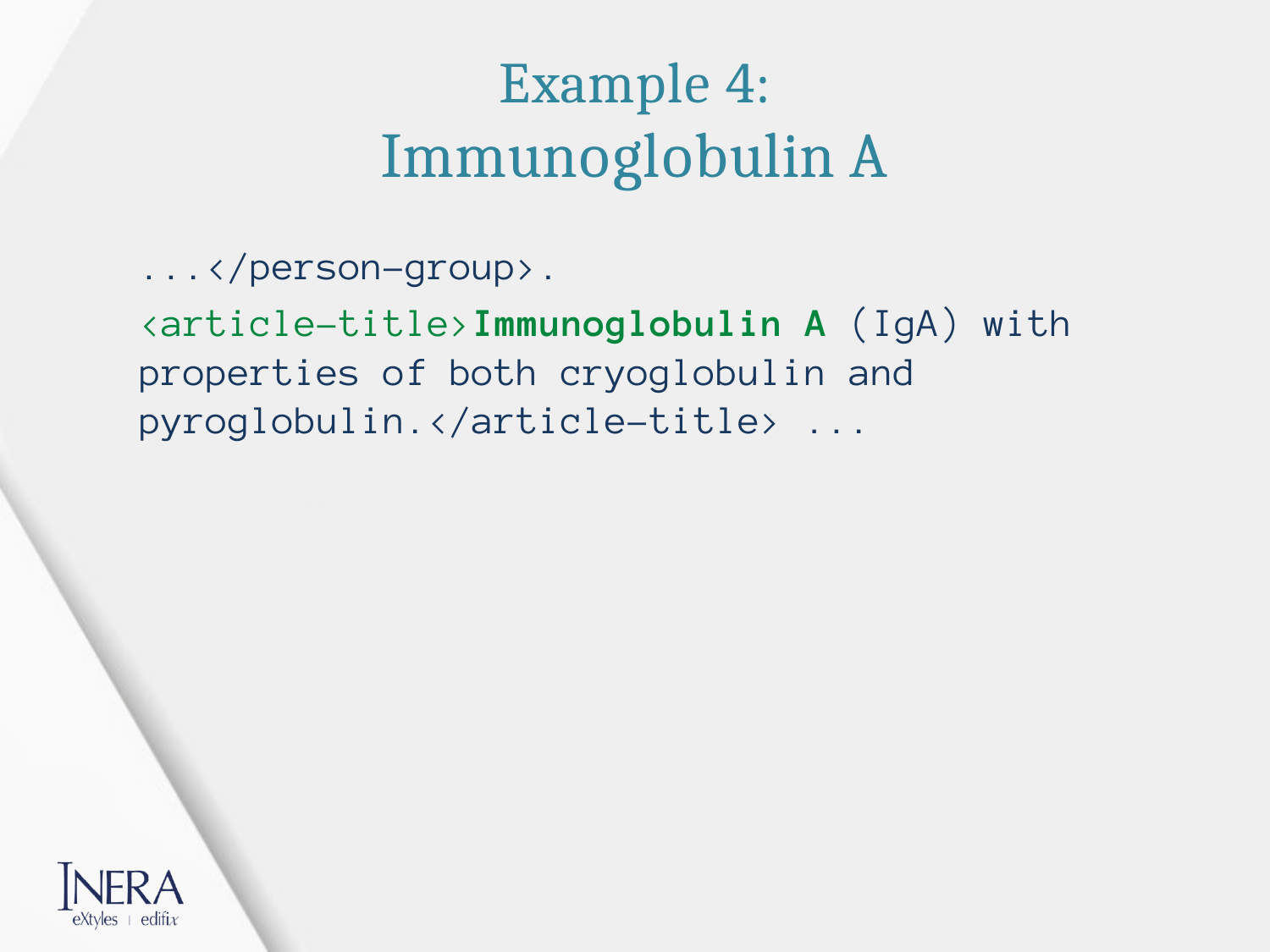

# Example 4: Immunoglobulin A
...</person-group>.
<article-title>Immunoglobulin A (IgA) with properties of both cryoglobulin and pyroglobulin.</article-title> ...